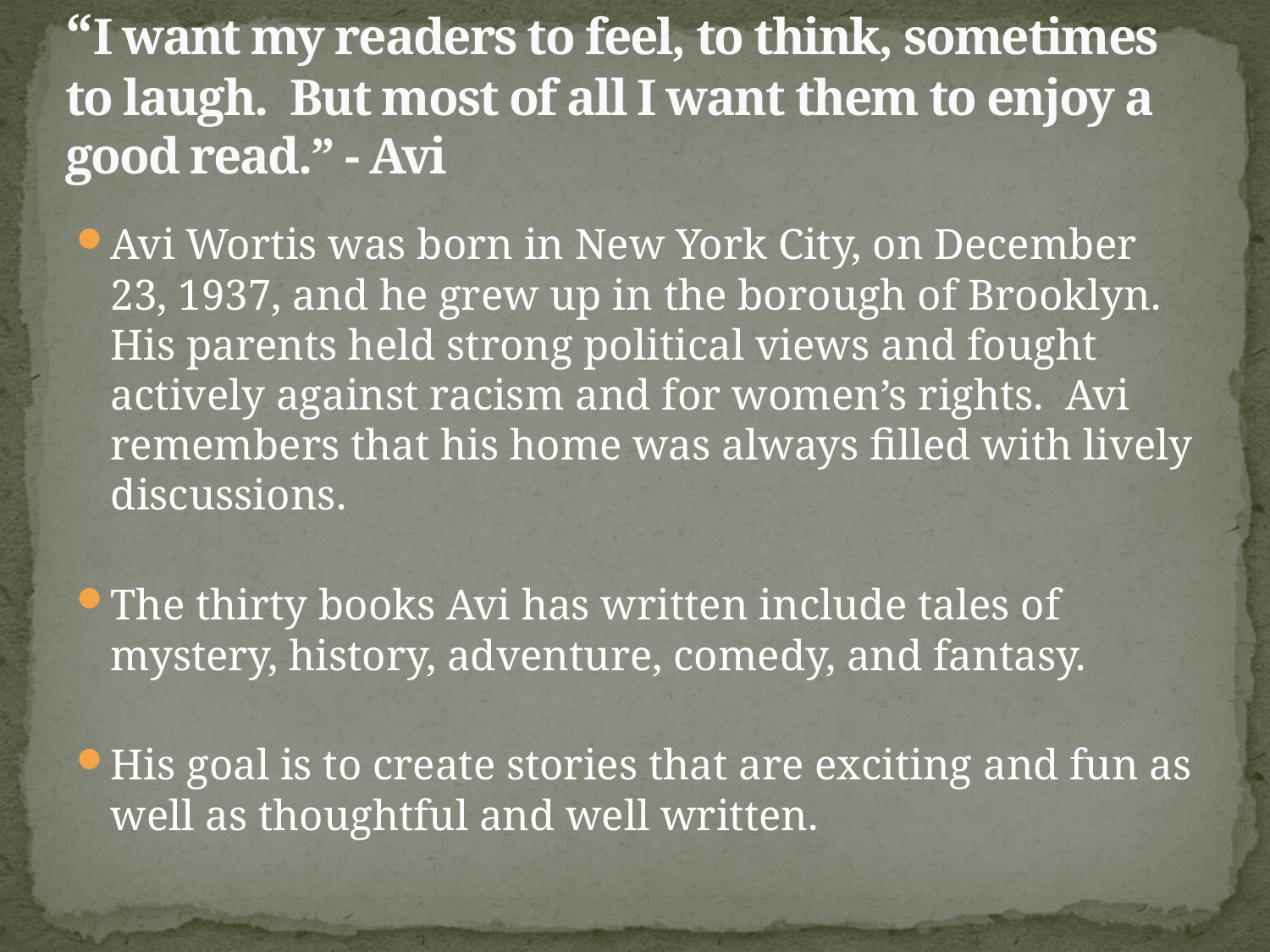

# “ “I want my readers to feel, to think, sometimes to laugh.  But most of all I want them to enjoy a good read.” - Avi
Avi Wortis was born in New York City, on December 23, 1937, and he grew up in the borough of Brooklyn.  His parents held strong political views and fought actively against racism and for women’s rights.  Avi remembers that his home was always filled with lively discussions.
The thirty books Avi has written include tales of mystery, history, adventure, comedy, and fantasy.
His goal is to create stories that are exciting and fun as well as thoughtful and well written.